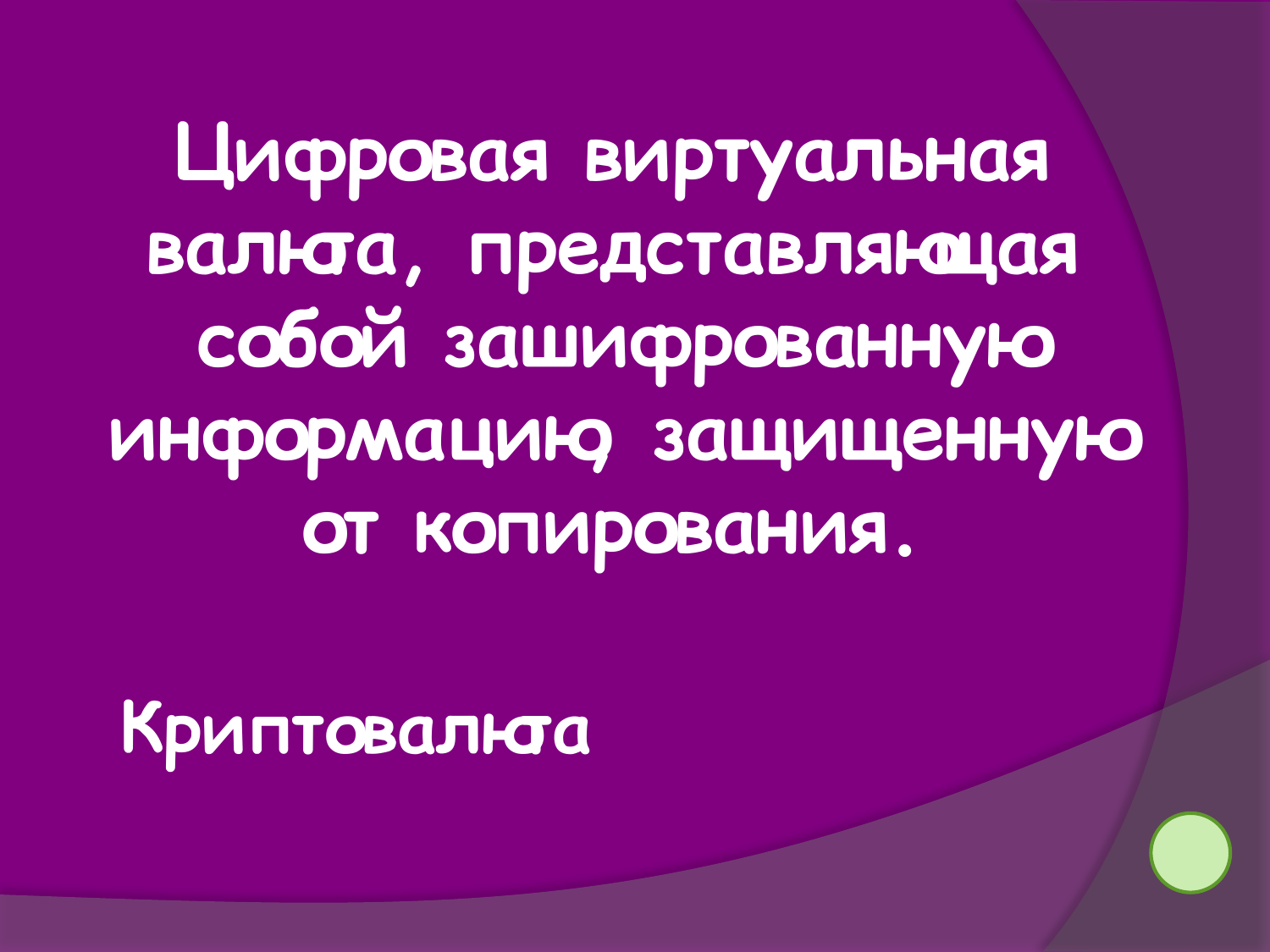

Цифровая виртуальная валюта, представляющая собой зашифрованную информацию, защищенную от копирования.
Криптовалюта